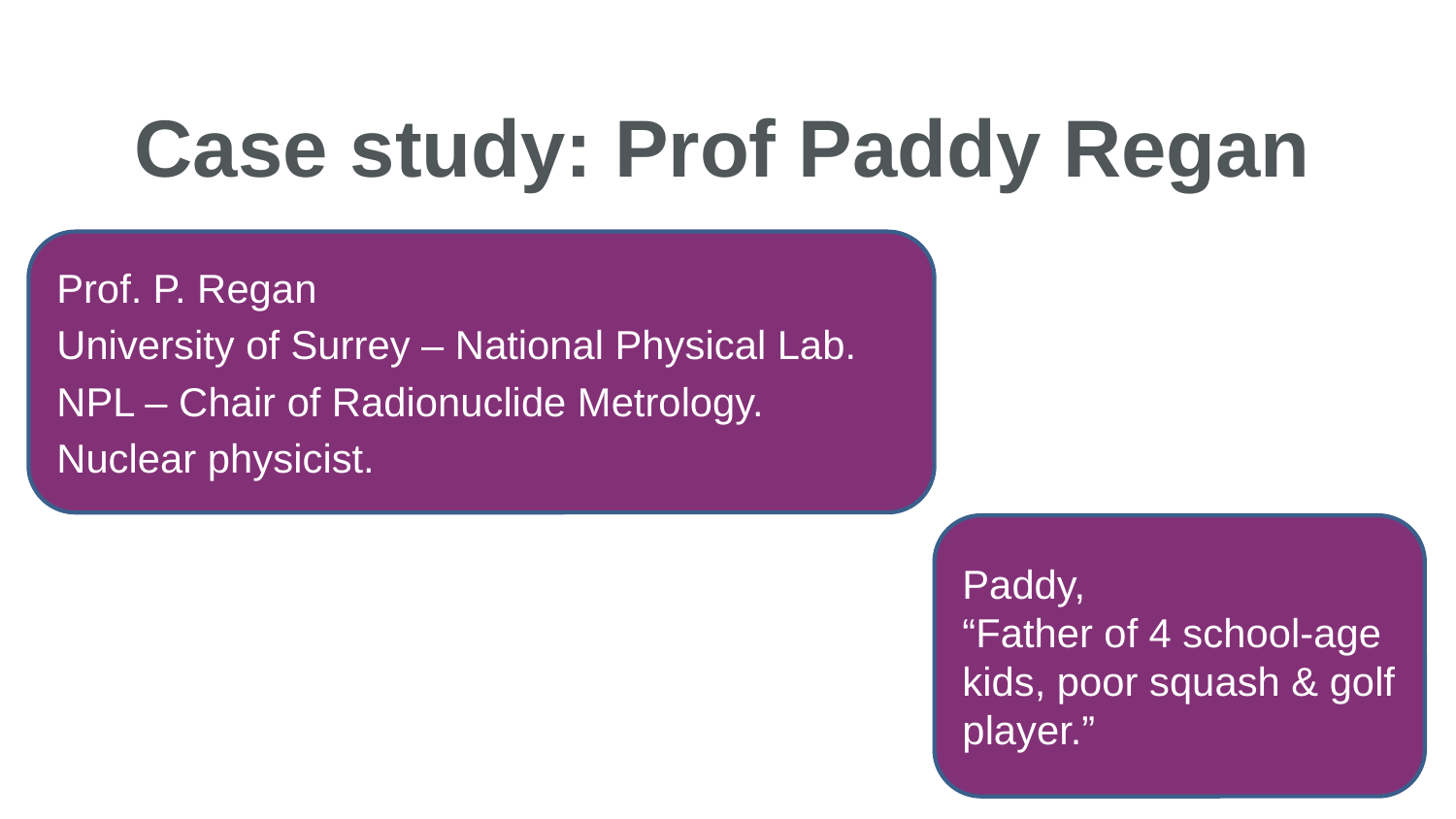

# Case study: Prof Paddy Regan
Prof. P. Regan
University of Surrey – National Physical Lab.
NPL – Chair of Radionuclide Metrology.
Nuclear physicist.
Paddy,
“Father of 4 school-age kids, poor squash & golf player.”